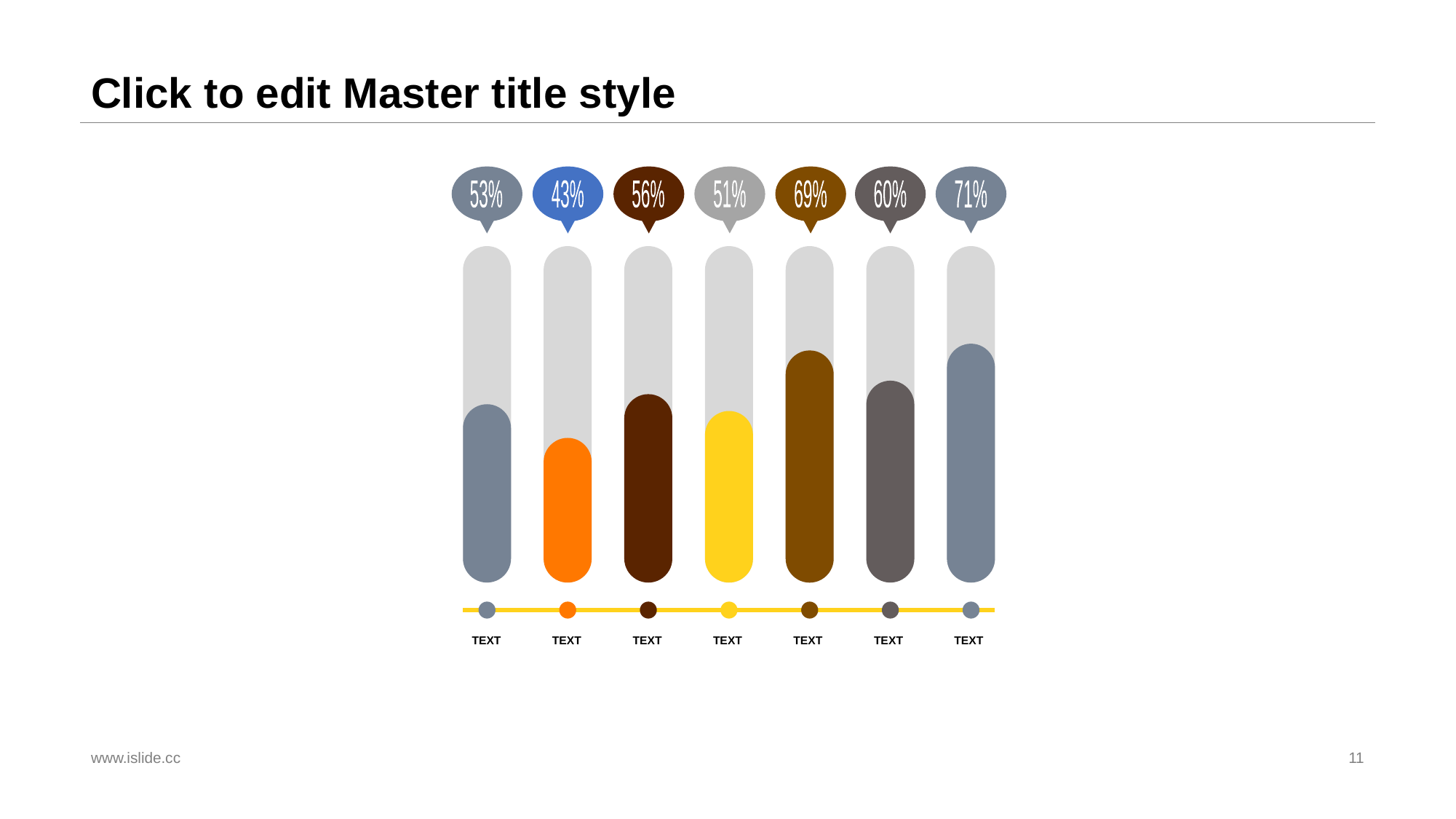

# Click to edit Master title style

69%
60%
71%
56%
51%
53%
43%

TEXT
TEXT
TEXT
TEXT
TEXT
TEXT
TEXT
www.islide.cc
11